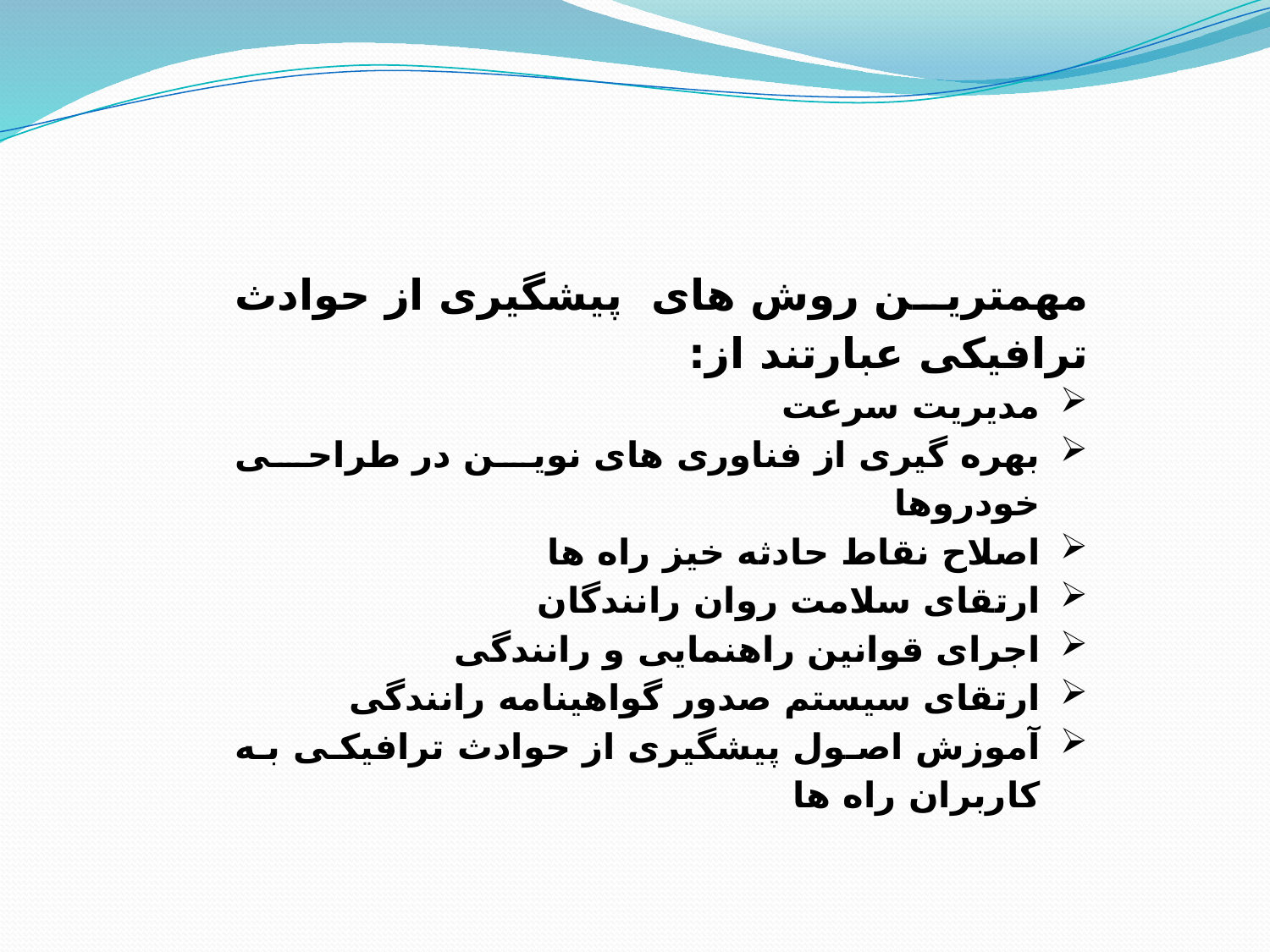

مهمترین روش های  پیشگیری از حوادث ترافیکی عبارتند از:
مدیریت سرعت
بهره گیری از فناوری های نوین در طراحی خودروها
اصلاح نقاط حادثه خیز راه ها
ارتقای سلامت روان رانندگان
اجرای قوانین راهنمایی و رانندگی
ارتقای سیستم صدور گواهینامه رانندگی
آموزش اصول پیشگیری از حوادث ترافیکی به کاربران راه ها